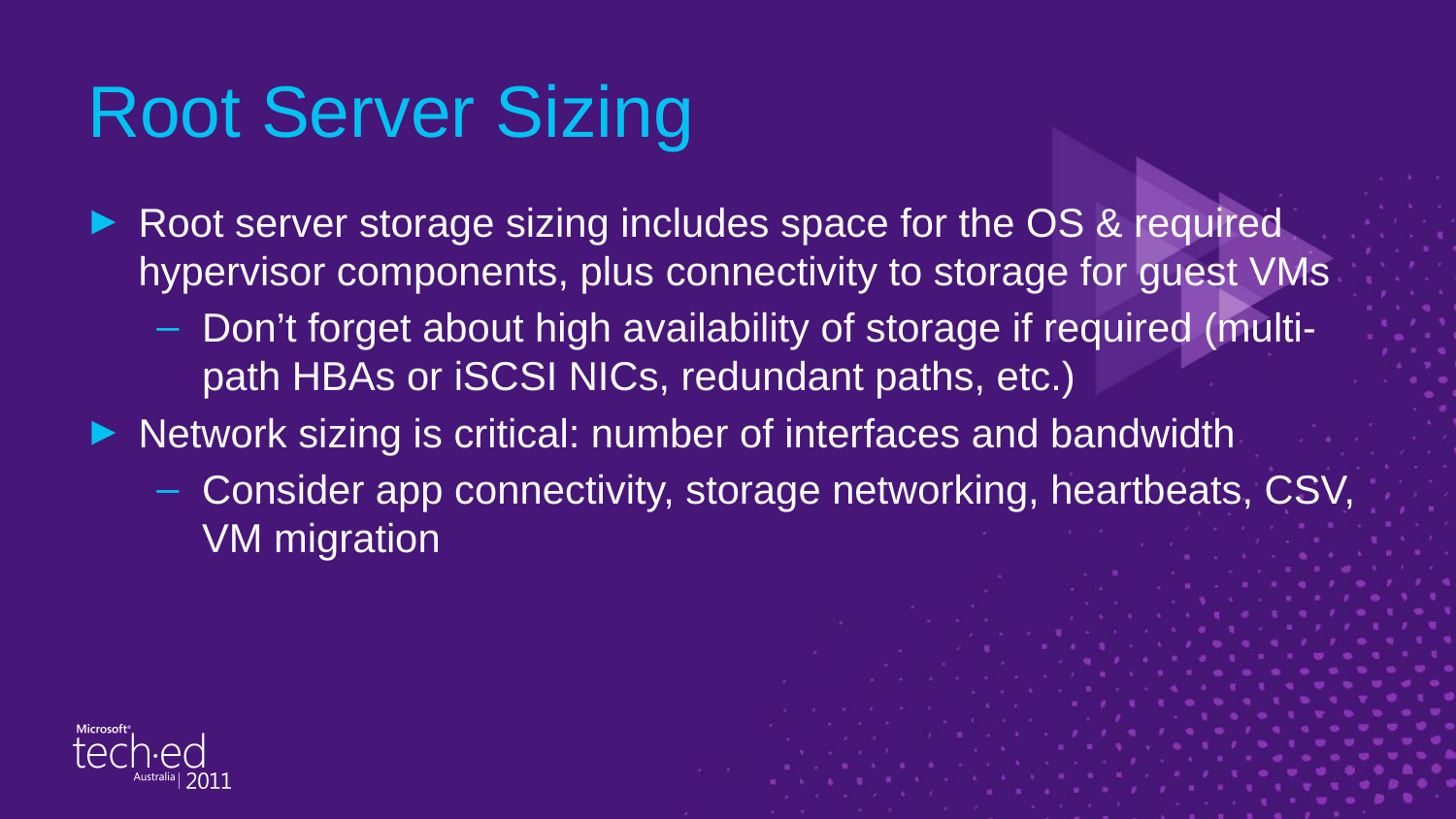

# Root Server Sizing
Root server storage sizing includes space for the OS & required hypervisor components, plus connectivity to storage for guest VMs
Don’t forget about high availability of storage if required (multi-path HBAs or iSCSI NICs, redundant paths, etc.)
Network sizing is critical: number of interfaces and bandwidth
Consider app connectivity, storage networking, heartbeats, CSV, VM migration